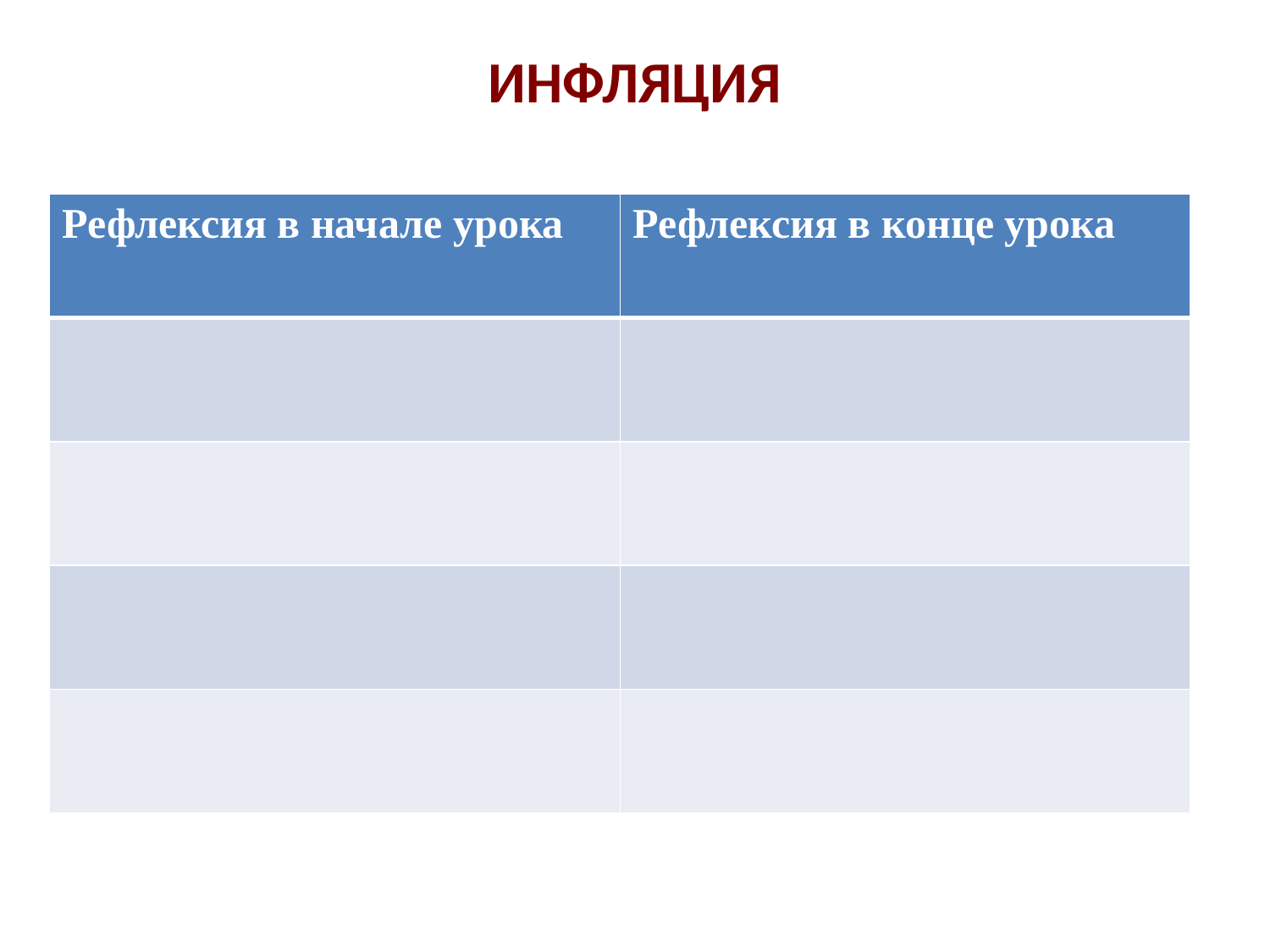

# ИНФЛЯЦИЯ
| Рефлексия в начале урока | Рефлексия в конце урока |
| --- | --- |
|  |  |
|  |  |
|  |  |
|  |  |